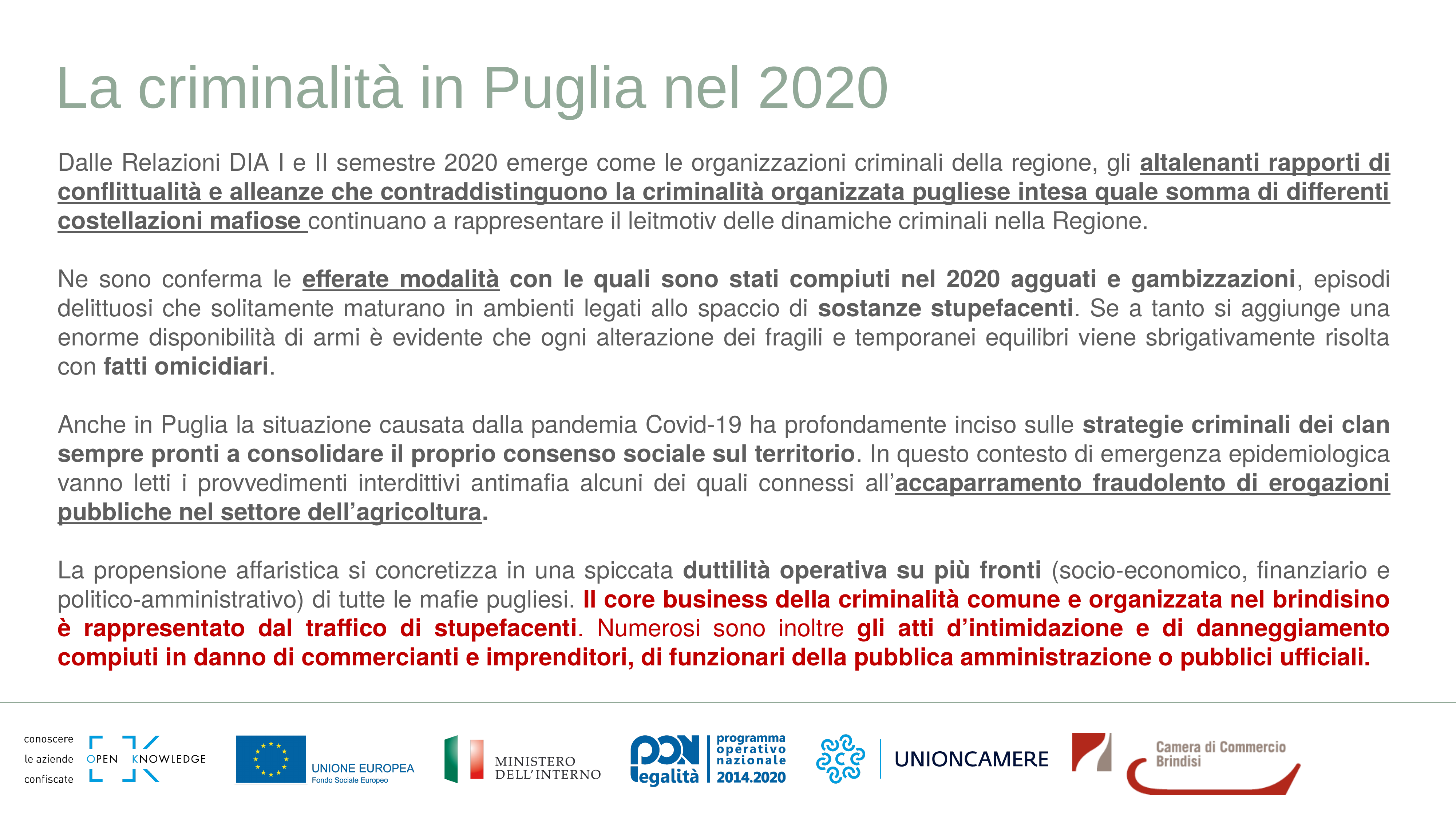

La criminalità in Puglia nel 2020
Dalle Relazioni DIA I e II semestre 2020 emerge come le organizzazioni criminali della regione, gli altalenanti rapporti di conflittualità e alleanze che contraddistinguono la criminalità organizzata pugliese intesa quale somma di differenti costellazioni mafiose continuano a rappresentare il leitmotiv delle dinamiche criminali nella Regione.

Ne sono conferma le efferate modalità con le quali sono stati compiuti nel 2020 agguati e gambizzazioni, episodi delittuosi che solitamente maturano in ambienti legati allo spaccio di sostanze stupefacenti. Se a tanto si aggiunge una enorme disponibilità di armi è evidente che ogni alterazione dei fragili e temporanei equilibri viene sbrigativamente risolta con fatti omicidiari.

Anche in Puglia la situazione causata dalla pandemia Covid-19 ha profondamente inciso sulle strategie criminali dei clan sempre pronti a consolidare il proprio consenso sociale sul territorio. In questo contesto di emergenza epidemiologica vanno letti i provvedimenti interdittivi antimafia alcuni dei quali connessi all’accaparramento fraudolento di erogazioni pubbliche nel settore dell’agricoltura.

La propensione affaristica si concretizza in una spiccata duttilità operativa su più fronti (socio-economico, finanziario e politico-amministrativo) di tutte le mafie pugliesi. Il core business della criminalità comune e organizzata nel brindisino è rappresentato dal traffico di stupefacenti. Numerosi sono inoltre gli atti d’intimidazione e di danneggiamento compiuti in danno di commercianti e imprenditori, di funzionari della pubblica amministrazione o pubblici ufficiali.